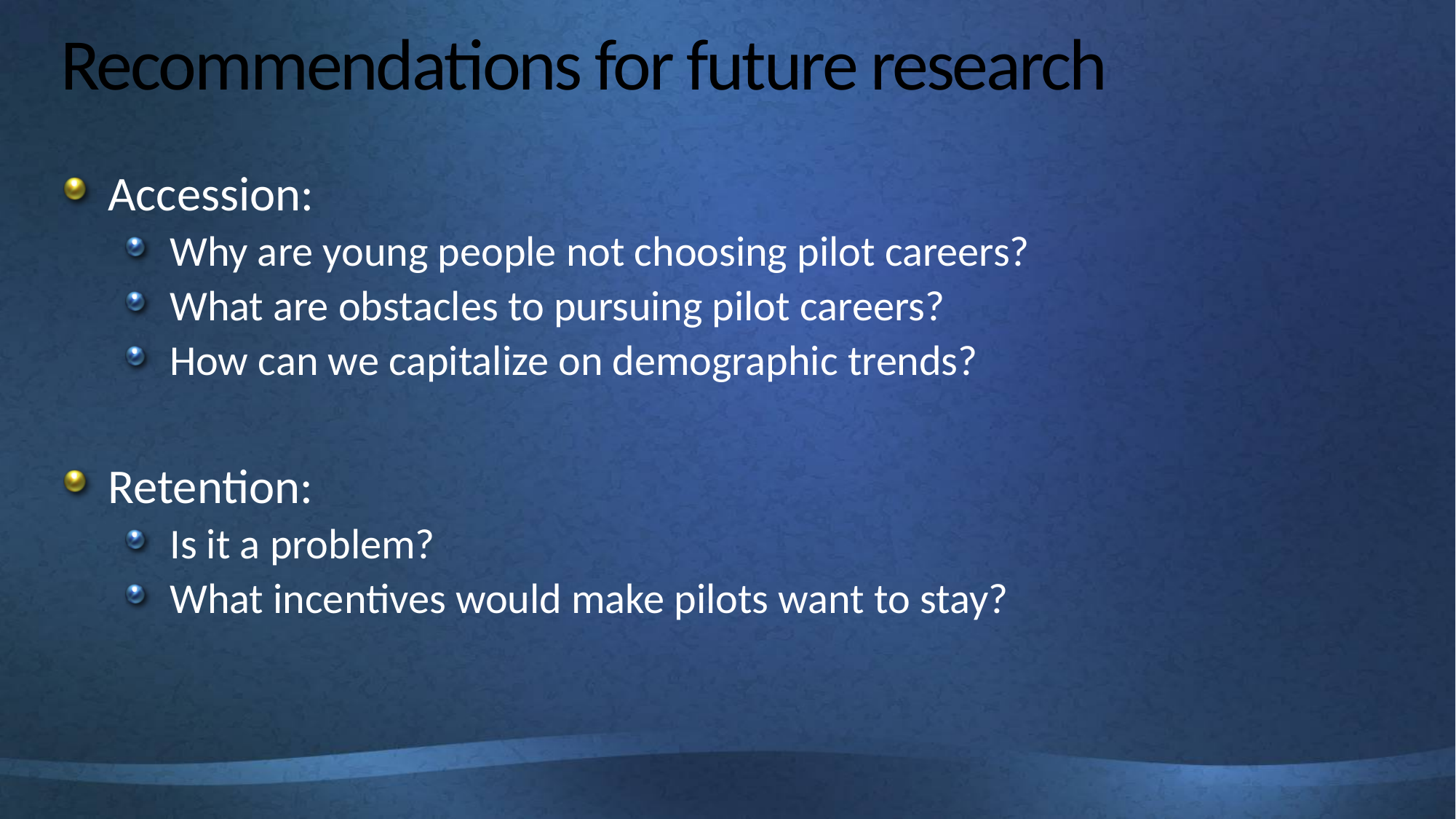

# Recommendations for future research
Accession:
Why are young people not choosing pilot careers?
What are obstacles to pursuing pilot careers?
How can we capitalize on demographic trends?

Retention:
Is it a problem?
What incentives would make pilots want to stay?